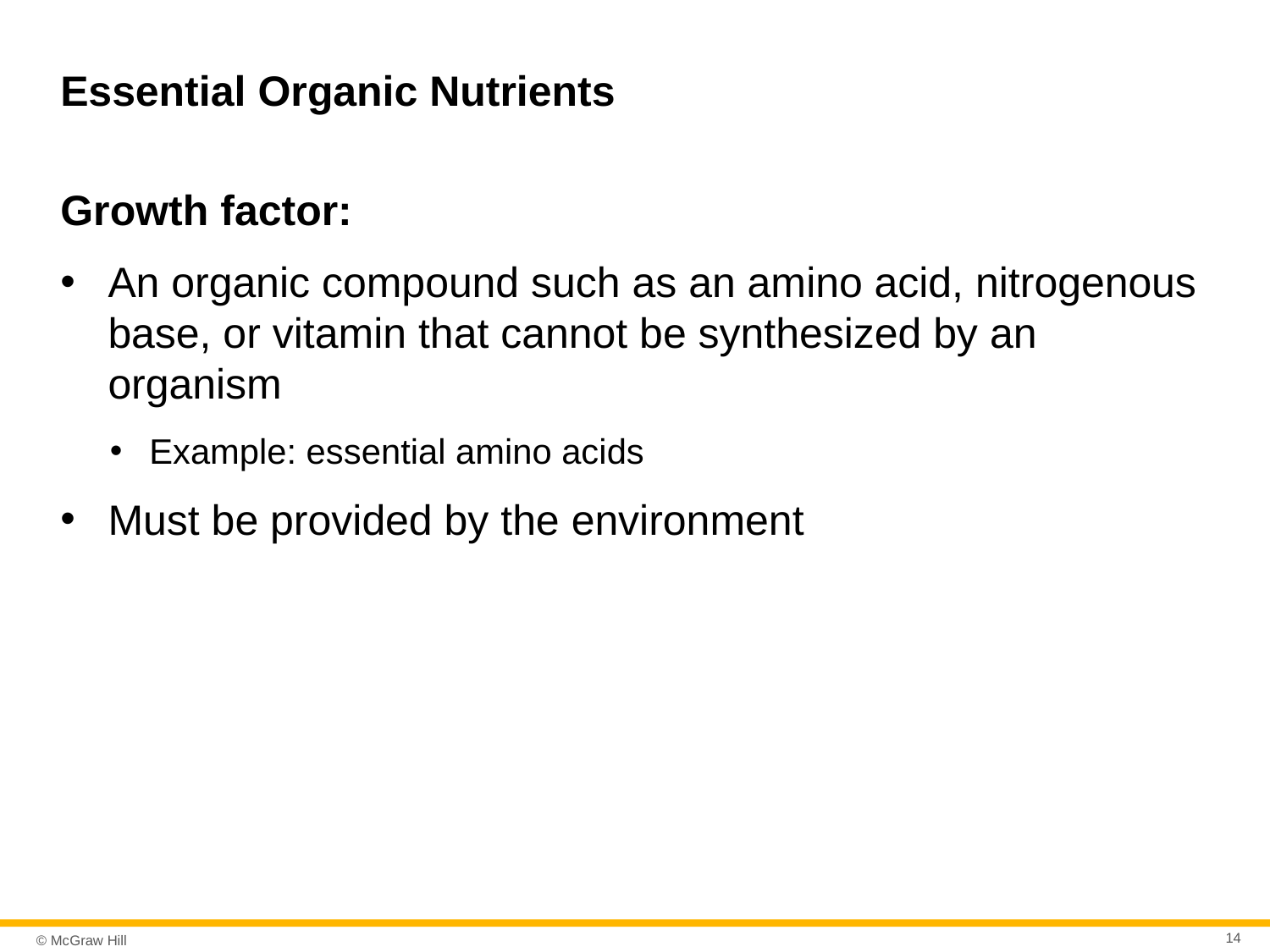

# Essential Organic Nutrients
Growth factor:
An organic compound such as an amino acid, nitrogenous base, or vitamin that cannot be synthesized by an organism
Example: essential amino acids
Must be provided by the environment